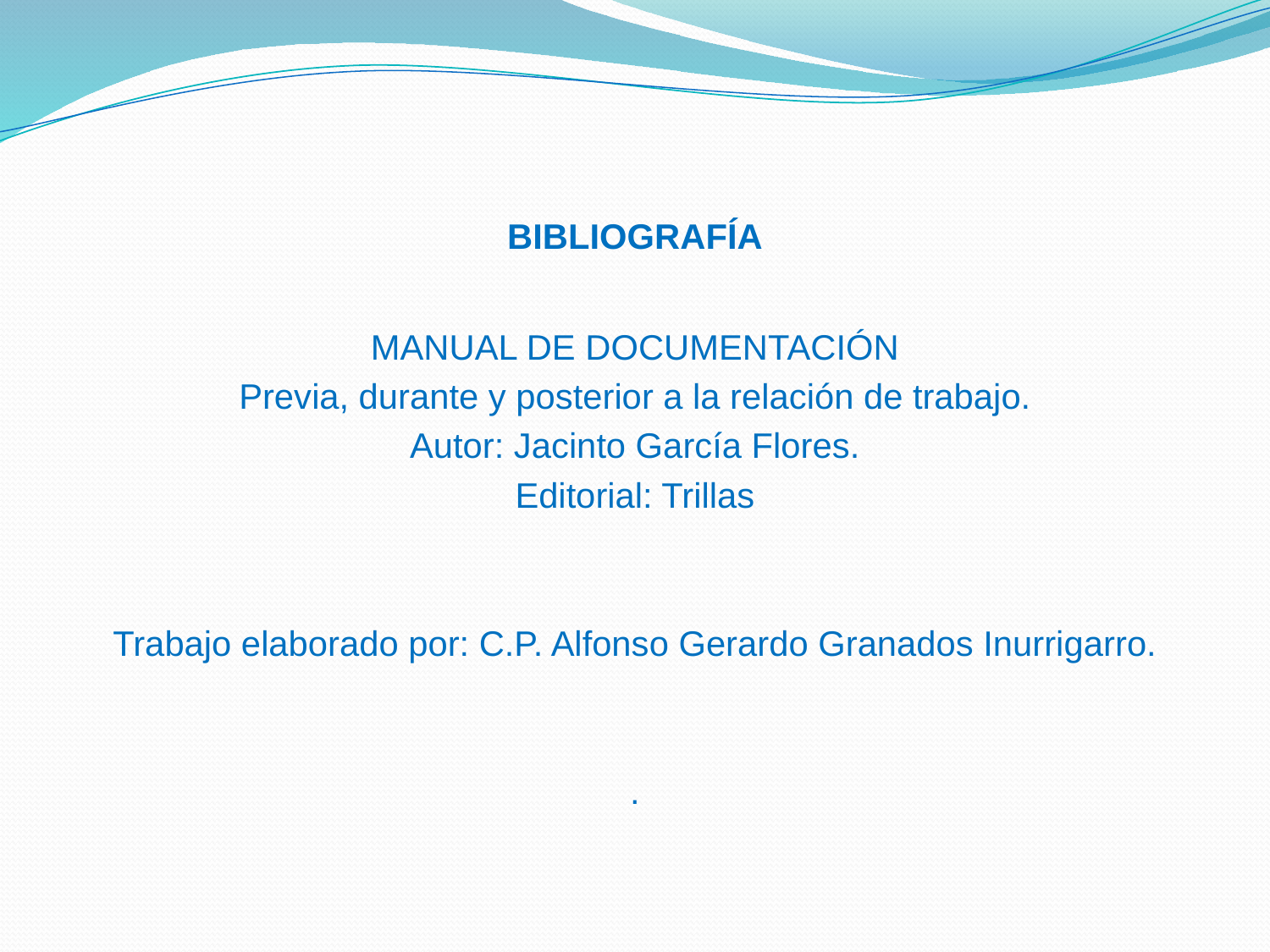

# BIBLIOGRAFÍA

MANUAL DE DOCUMENTACIÓN
Previa, durante y posterior a la relación de trabajo.
Autor: Jacinto García Flores.
Editorial: Trillas

Trabajo elaborado por: C.P. Alfonso Gerardo Granados Inurrigarro.

.